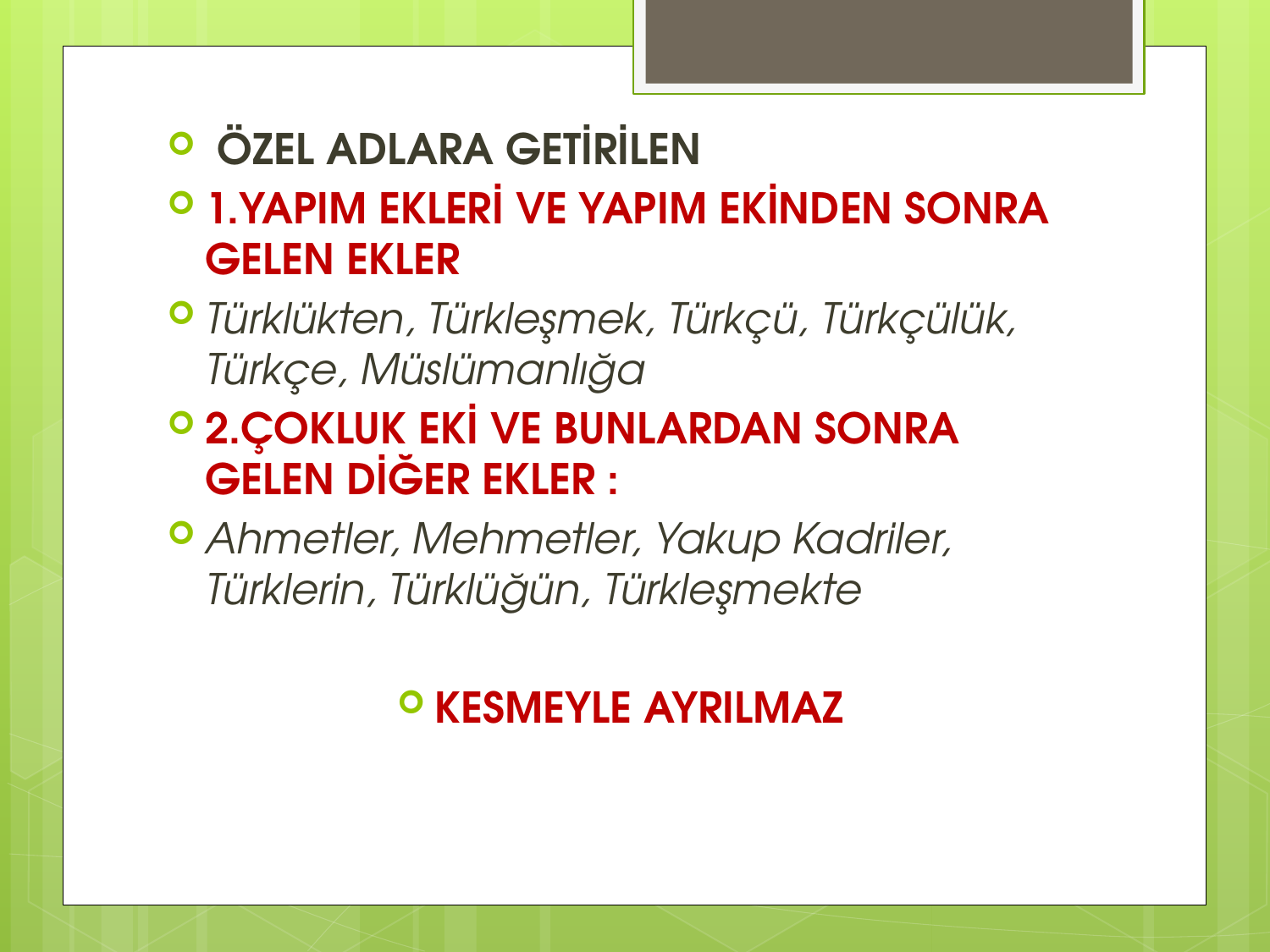

ÖZEL ADLARA GETİRİLEN
1.YAPIM EKLERİ VE YAPIM EKİNDEN SONRA GELEN EKLER
Türklükten, Türkleşmek, Türkçü, Türkçülük, Türkçe, Müslümanlığa
2.ÇOKLUK EKİ VE BUNLARDAN SONRA GELEN DİĞER EKLER :
Ahmetler, Mehmetler, Yakup Kadriler, Türklerin, Türklüğün, Türkleşmekte

KESMEYLE AYRILMAZ
#